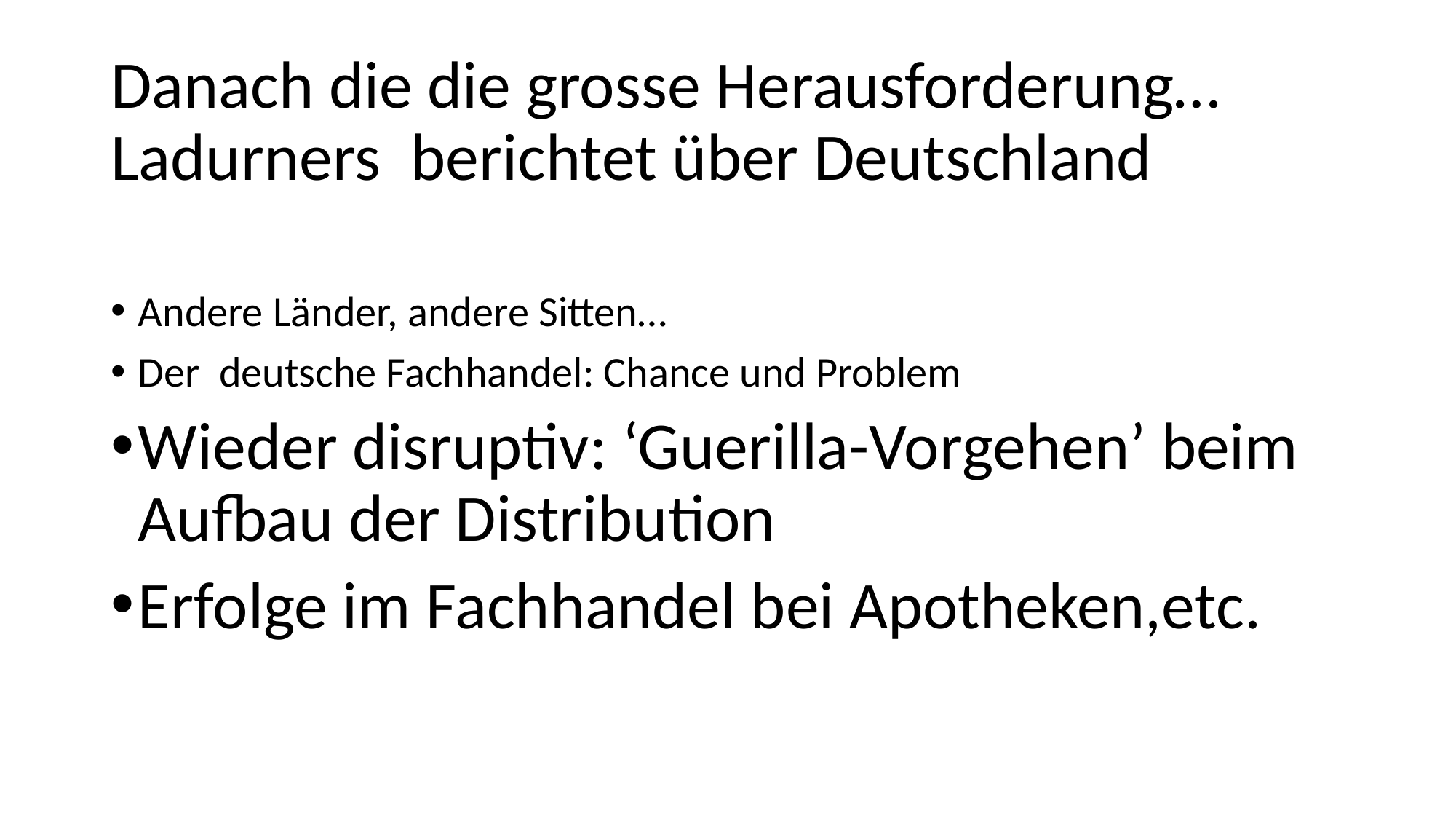

# Danach die die grosse Herausforderung…  Ladurners  berichtet über Deutschland

Andere Länder, andere Sitten…
Der  deutsche Fachhandel: Chance und Problem
Wieder disruptiv: ‘Guerilla-Vorgehen’ beim Aufbau der Distribution
Erfolge im Fachhandel bei Apotheken,etc.